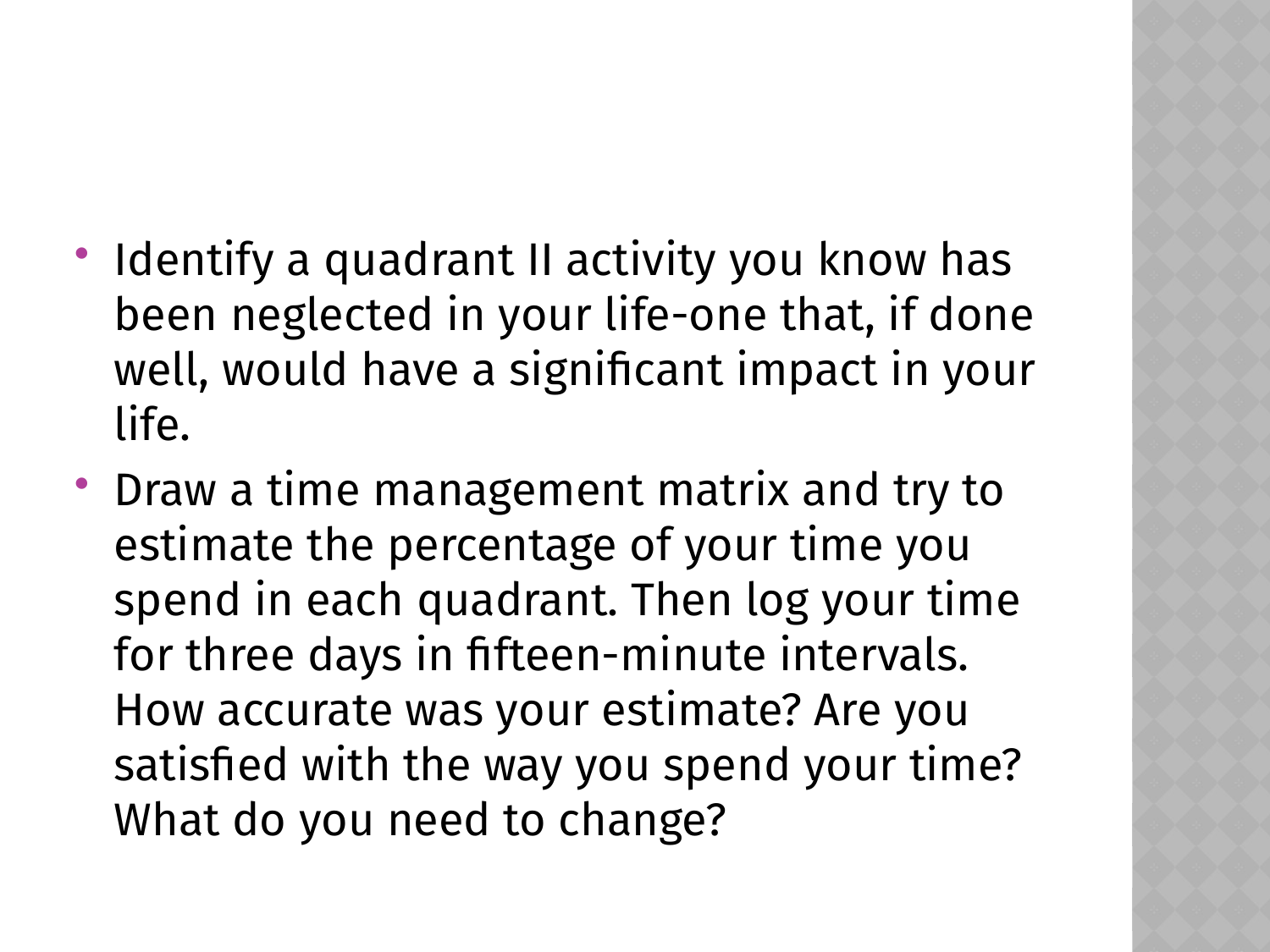

#
Identify a quadrant II activity you know has been neglected in your life-one that, if done well, would have a significant impact in your life.
Draw a time management matrix and try to estimate the percentage of your time you spend in each quadrant. Then log your time for three days in fifteen-minute intervals. How accurate was your estimate? Are you satisfied with the way you spend your time? What do you need to change?